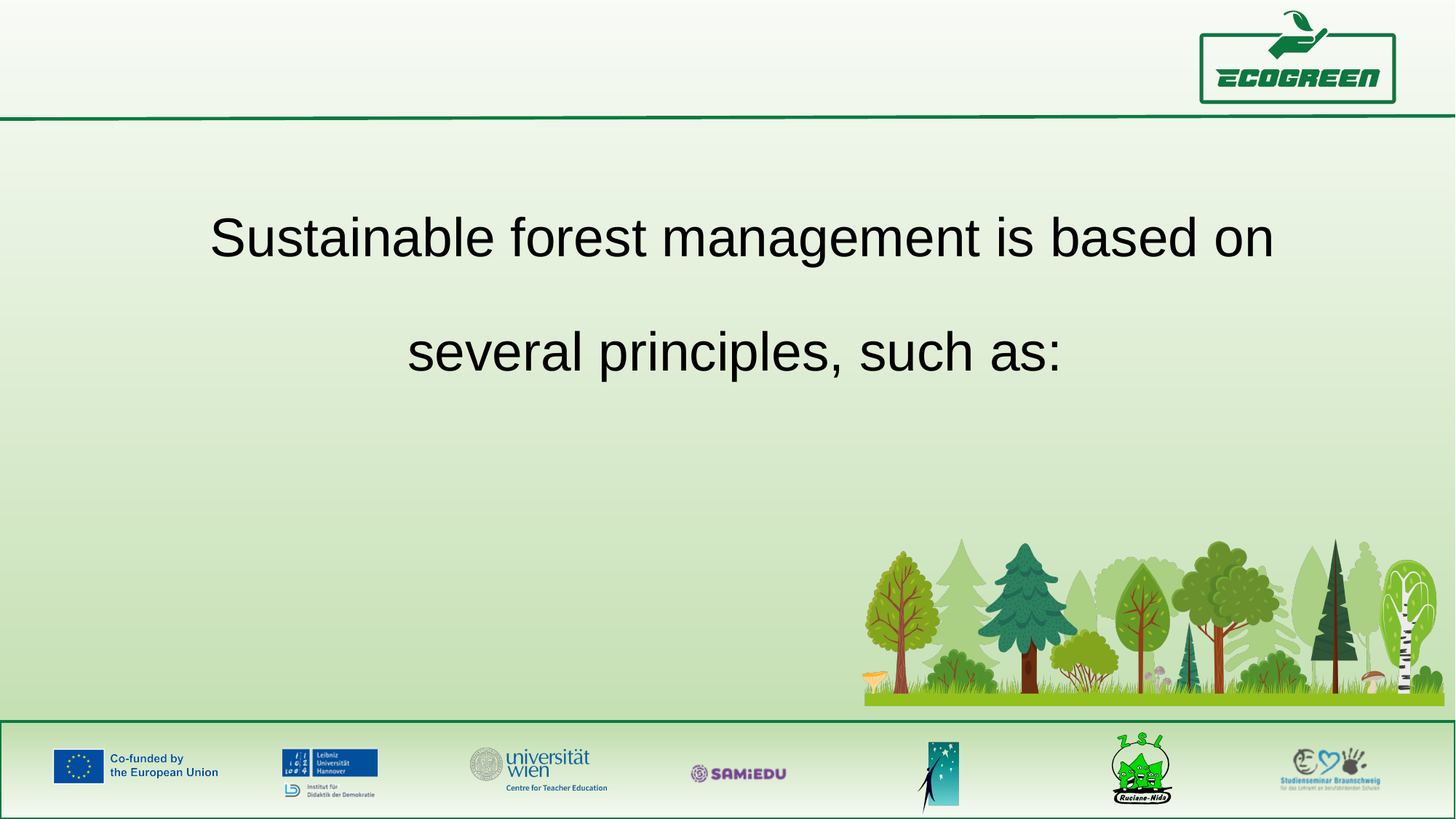

Sustainable forest management is based on several principles, such as: